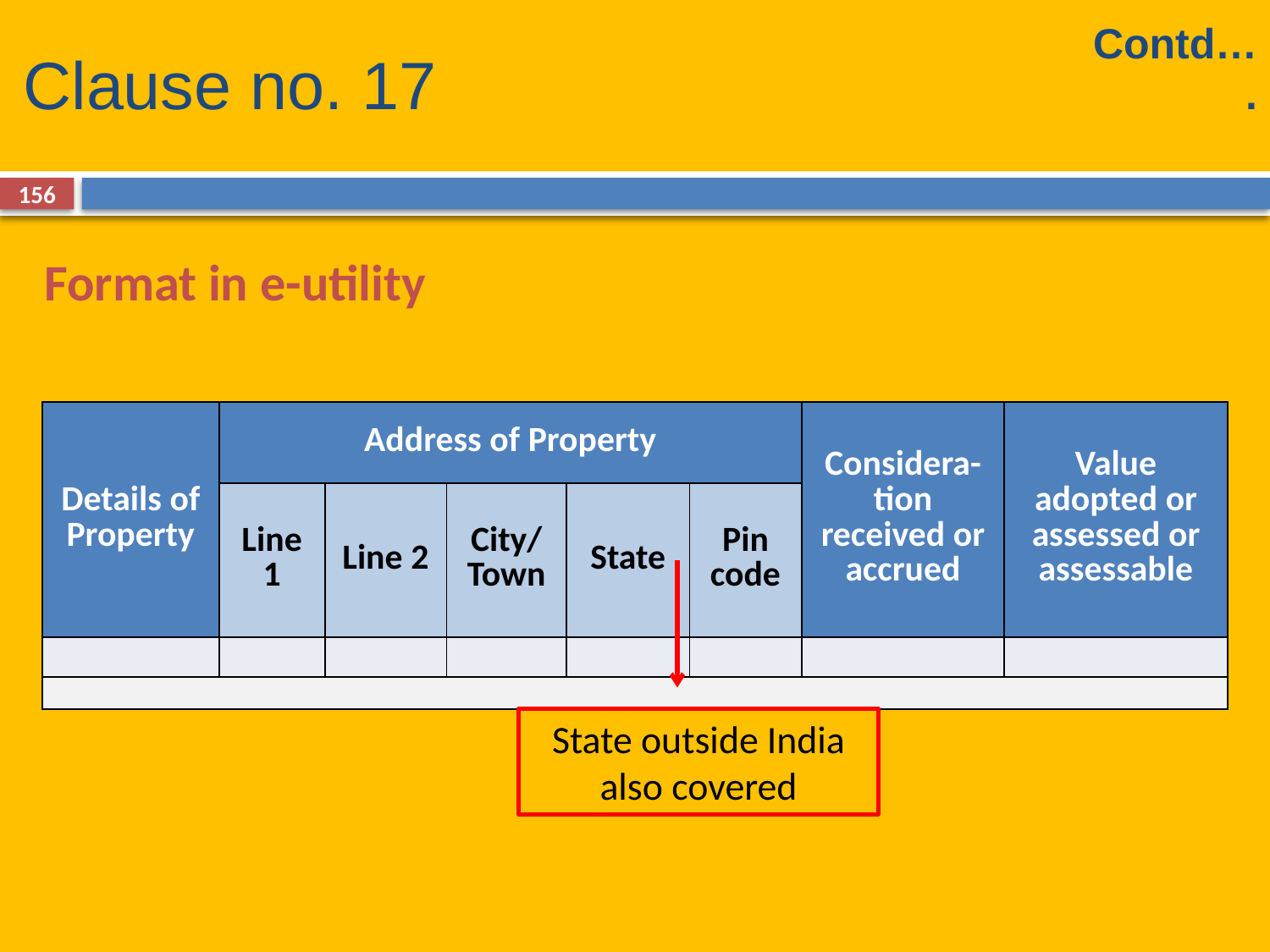

# Clause no. 17
Contd….
156
Format in e-utility
| Details of Property | Address of Property |  |  |  |  | Considera-tion received or accrued | Value adopted or assessed or assessable |
| --- | --- | --- | --- | --- | --- | --- | --- |
|  | Line 1 | Line 2 | City/ Town | State | Pin code |  |  |
|  |  |  |  |  |  |  |  |
|  |  |  |  |  |  |  |  |
State outside India also covered